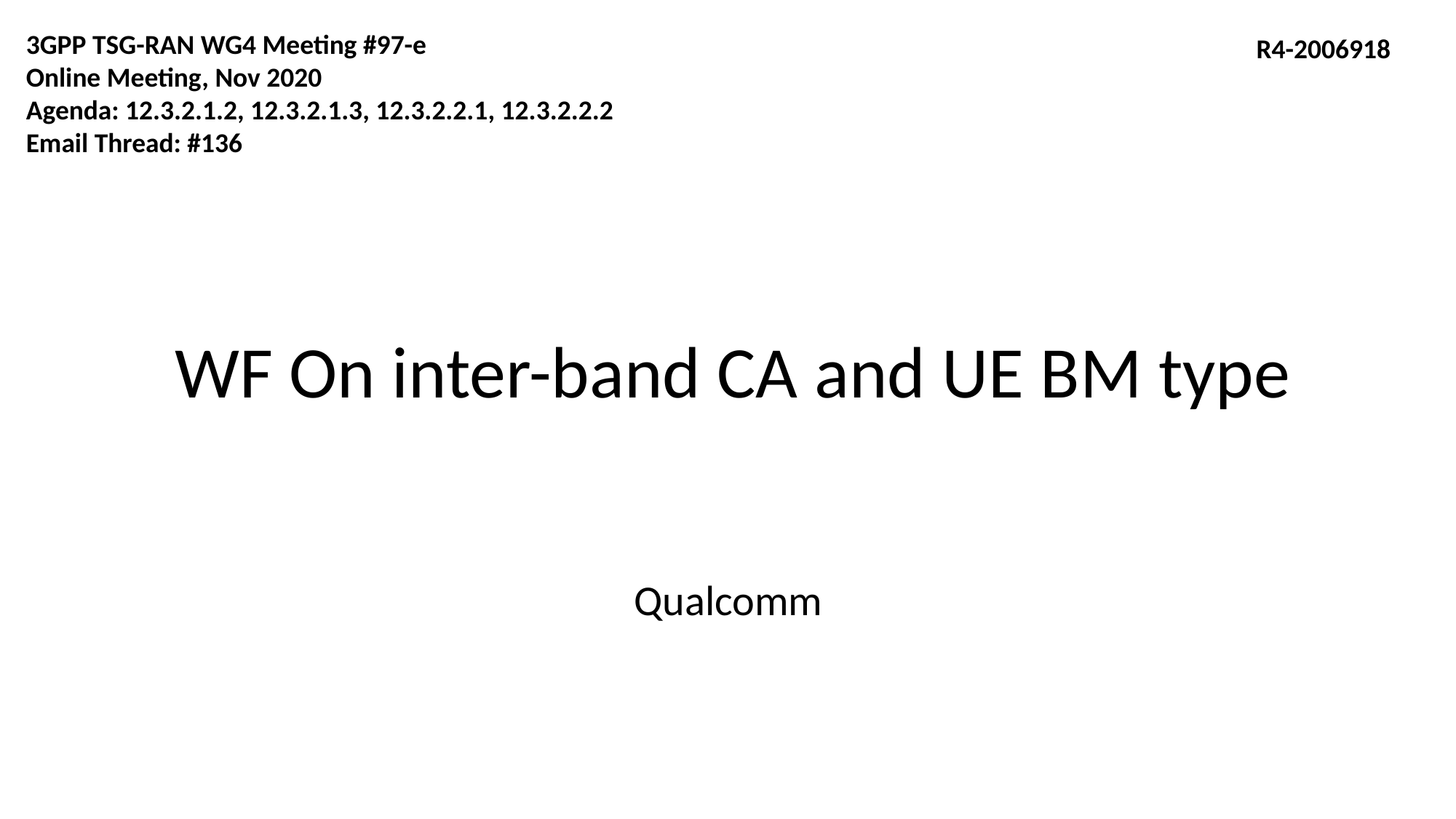

3GPP TSG-RAN WG4 Meeting #97-e
Online Meeting, Nov 2020
Agenda: 12.3.2.1.2, 12.3.2.1.3, 12.3.2.2.1, 12.3.2.2.2
Email Thread: #136
R4-2006918
# WF On inter-band CA and UE BM type
Qualcomm